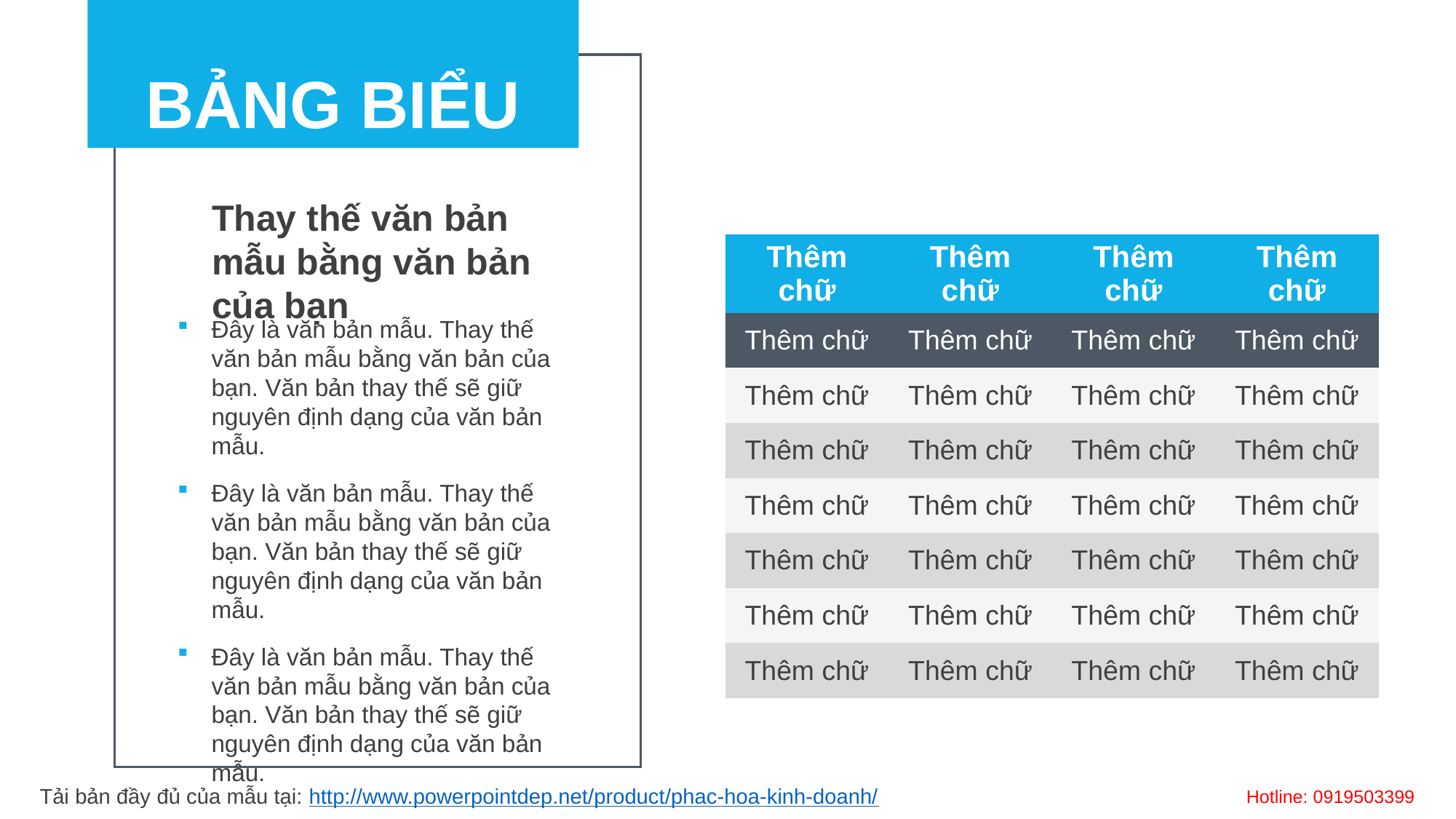

BẢNG BIỂU

Thay thế văn bản mẫu bằng văn bản của bạn
| Thêm chữ | Thêm chữ | Thêm chữ | Thêm chữ |
| --- | --- | --- | --- |
| Thêm chữ | Thêm chữ | Thêm chữ | Thêm chữ |
| Thêm chữ | Thêm chữ | Thêm chữ | Thêm chữ |
| Thêm chữ | Thêm chữ | Thêm chữ | Thêm chữ |
| Thêm chữ | Thêm chữ | Thêm chữ | Thêm chữ |
| Thêm chữ | Thêm chữ | Thêm chữ | Thêm chữ |
| Thêm chữ | Thêm chữ | Thêm chữ | Thêm chữ |
| Thêm chữ | Thêm chữ | Thêm chữ | Thêm chữ |
Đây là văn bản mẫu. Thay thế văn bản mẫu bằng văn bản của bạn. Văn bản thay thế sẽ giữ nguyên định dạng của văn bản mẫu.
Đây là văn bản mẫu. Thay thế văn bản mẫu bằng văn bản của bạn. Văn bản thay thế sẽ giữ nguyên định dạng của văn bản mẫu.
Đây là văn bản mẫu. Thay thế văn bản mẫu bằng văn bản của bạn. Văn bản thay thế sẽ giữ nguyên định dạng của văn bản mẫu.
Tải bản đầy đủ của mẫu tại: http://www.powerpointdep.net/product/phac-hoa-kinh-doanh/
Hotline: 0919503399